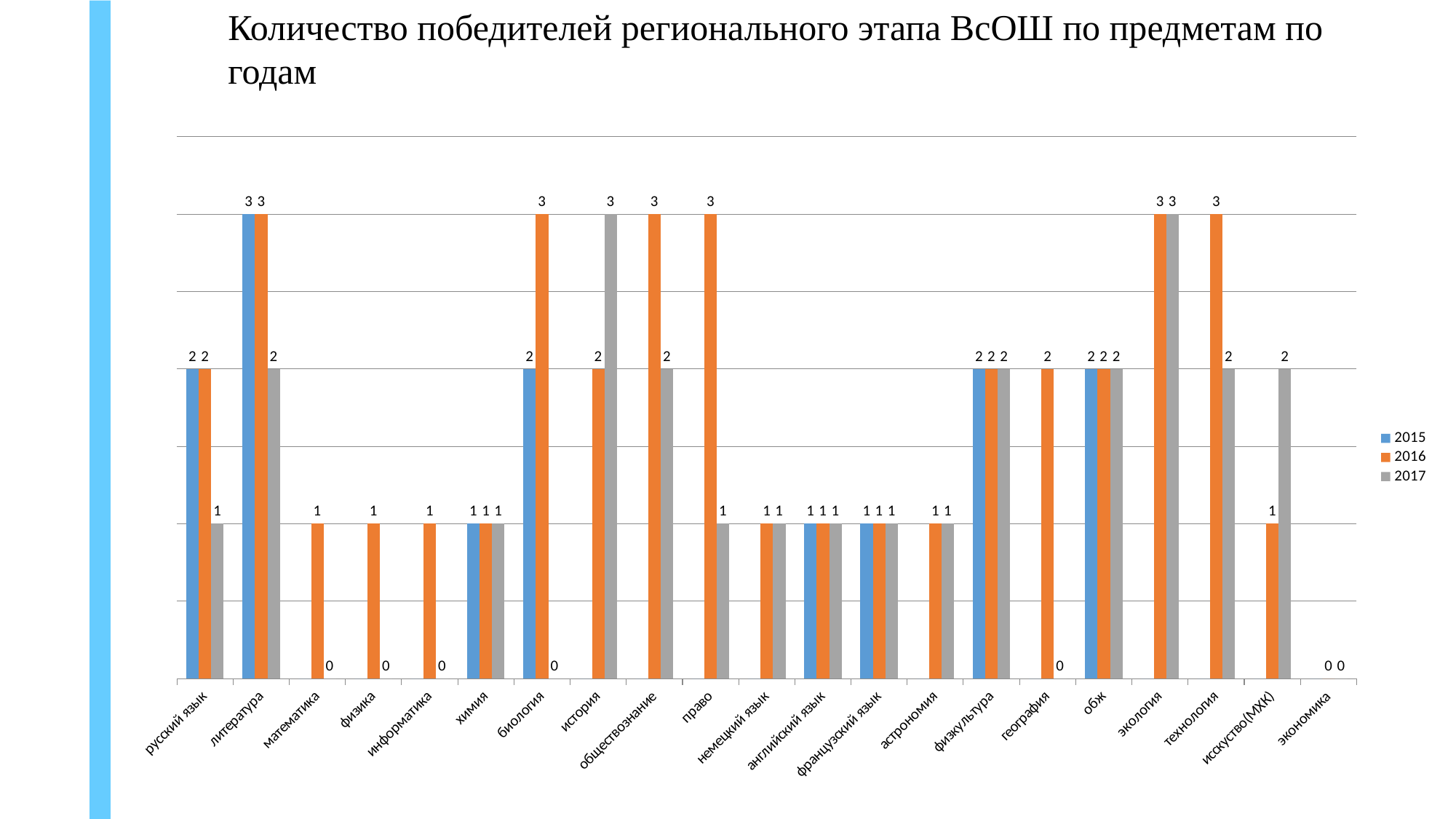

Количество победителей регионального этапа ВсОШ по предметам по годам

### Chart

| Category | 2015 | 2016 | 2017 |
|---|---|---|---|
| русский язык | 2.0 | 2.0 | 1.0 |
| литература | 3.0 | 3.0 | 2.0 |
| математика | 0.0 | 1.0 | 0.0 |
| физика | 0.0 | 1.0 | 0.0 |
| информатика | 0.0 | 1.0 | 0.0 |
| химия | 1.0 | 1.0 | 1.0 |
| биология | 2.0 | 3.0 | 0.0 |
| история | 0.0 | 2.0 | 3.0 |
| обществознание | 0.0 | 3.0 | 2.0 |
| право | 0.0 | 3.0 | 1.0 |
| немецкий язык | 0.0 | 1.0 | 1.0 |
| английский язык | 1.0 | 1.0 | 1.0 |
| французский язык | 1.0 | 1.0 | 1.0 |
| астрономия | 0.0 | 1.0 | 1.0 |
| физкультура | 2.0 | 2.0 | 2.0 |
| география | 0.0 | 2.0 | 0.0 |
| обж | 2.0 | 2.0 | 2.0 |
| экология | 0.0 | 3.0 | 3.0 |
| технология | 0.0 | 3.0 | 2.0 |
| исскуство(МХК) | 0.0 | 1.0 | 2.0 |
| экономика | 0.0 | 0.0 | 0.0 |